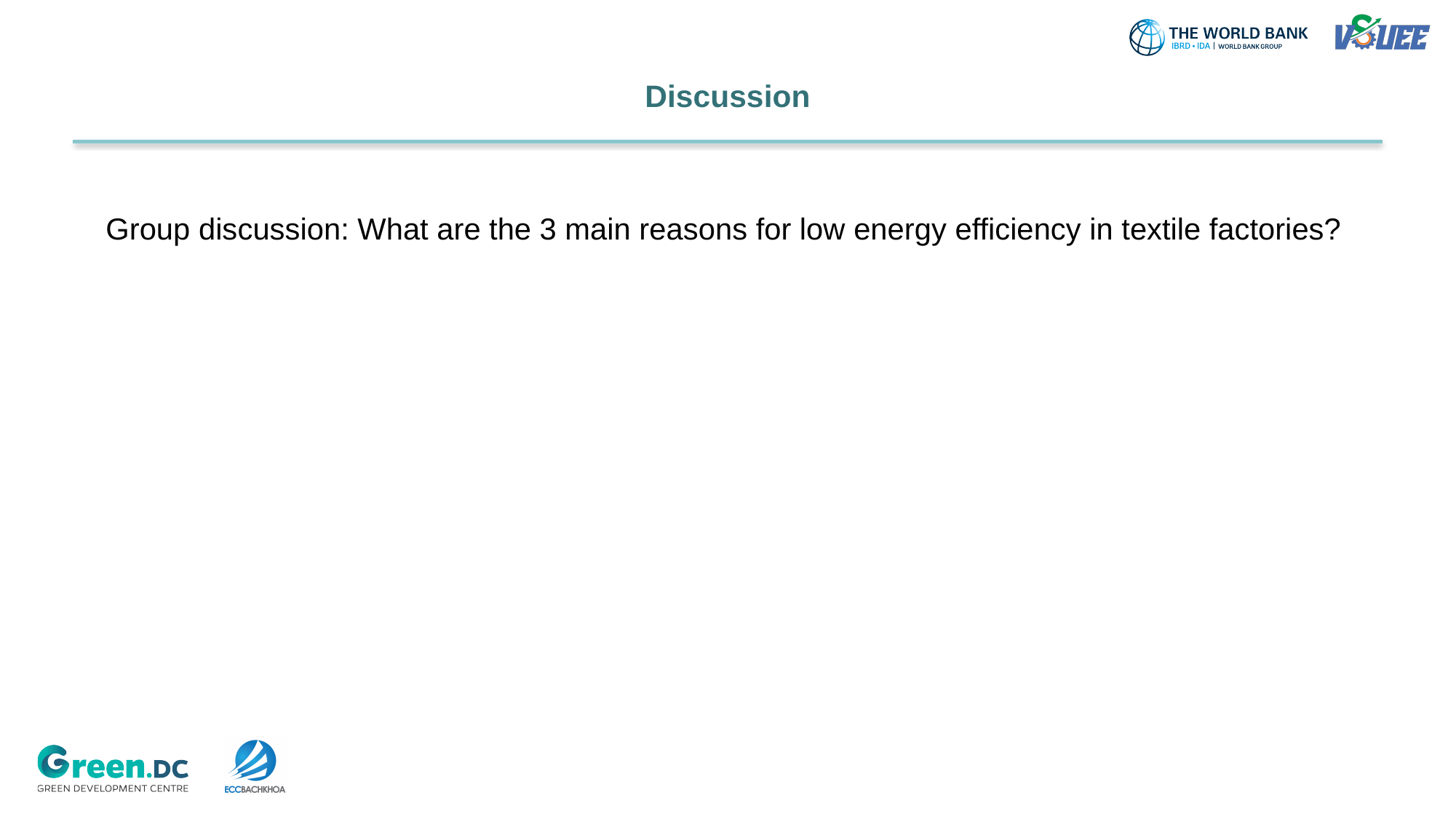

# Discussion
Group discussion: What are the 3 main reasons for low energy efficiency in textile factories?